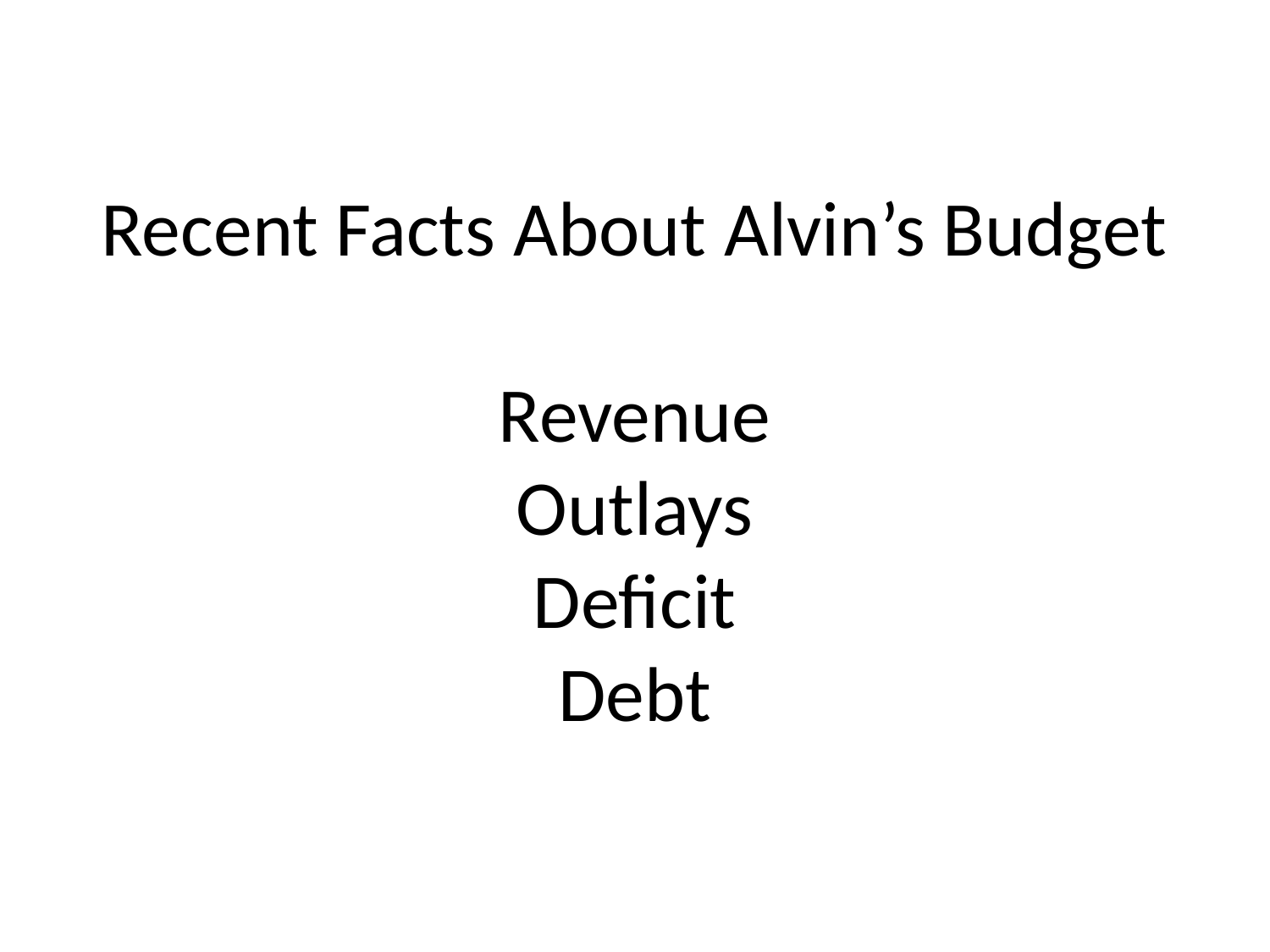

# Recent Facts About Alvin’s Budget Revenue Outlays Deficit Debt